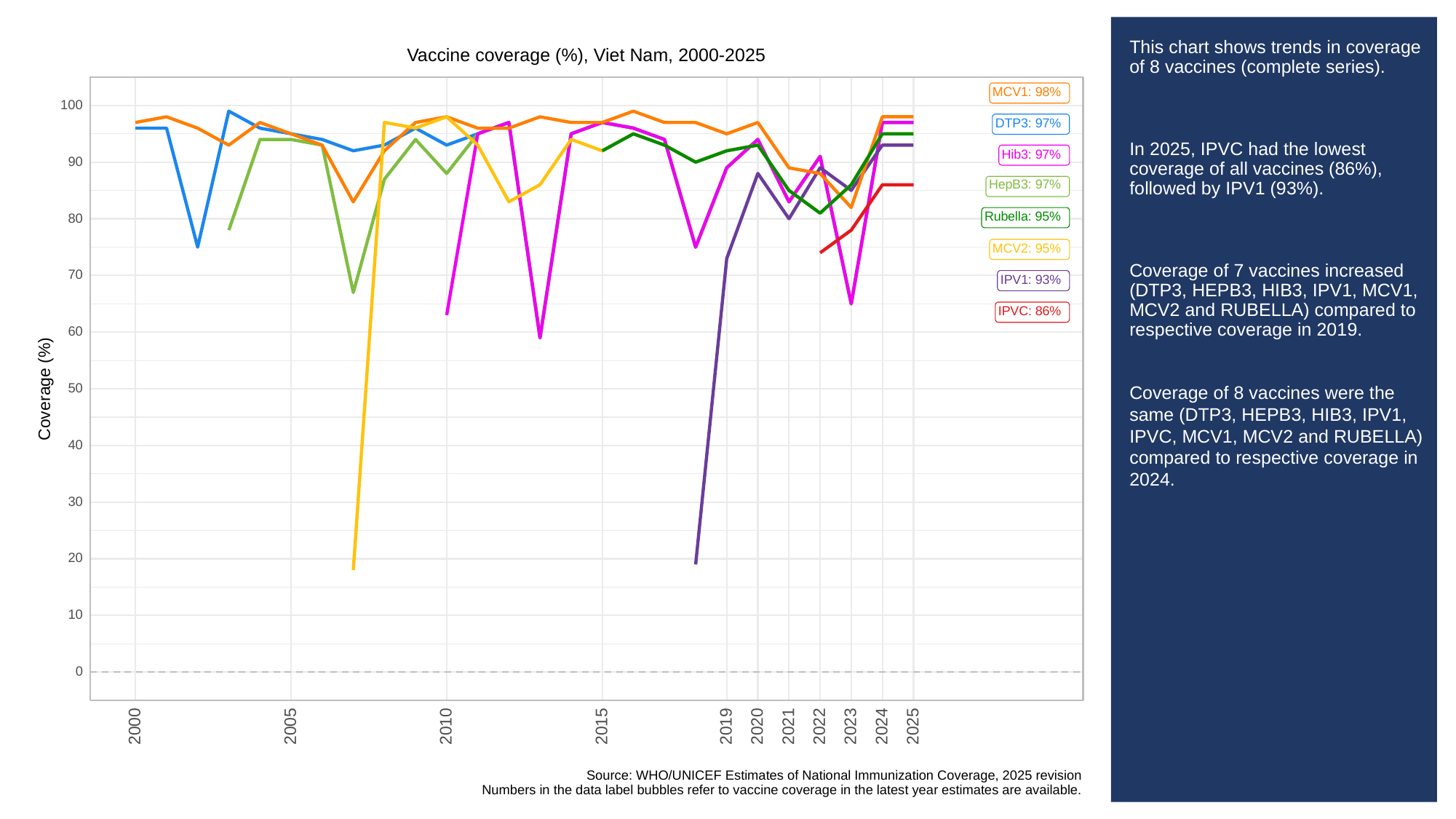

# This chart shows trends in coverage of 8 vaccines (complete series).

In 2025, IPVC had the lowest coverage of all vaccines (86%), followed by IPV1 (93%).

Coverage of 7 vaccines increased (DTP3, HEPB3, HIB3, IPV1, MCV1, MCV2 and RUBELLA) compared to respective coverage in 2019.

Coverage of 8 vaccines were the same (DTP3, HEPB3, HIB3, IPV1, IPVC, MCV1, MCV2 and RUBELLA) compared to respective coverage in 2024.

Vaccine coverage (%), Viet Nam, 2000-2025

MCV1: 98%

100

DTP3: 97%

Hib3: 97%
90

HepB3: 97%

Rubella: 95%
80

MCV2: 95%

70

IPV1: 93%

IPVC: 86%
60

Coverage (%)
50

40

30

20

10

0

2023
2000
2005
2010
2015
2019
2020
2021
2022
2024
2025
Source: WHO/UNICEF Estimates of National Immunization Coverage, 2025 revision
Numbers in the data label bubbles refer to vaccine coverage in the latest year estimates are available.